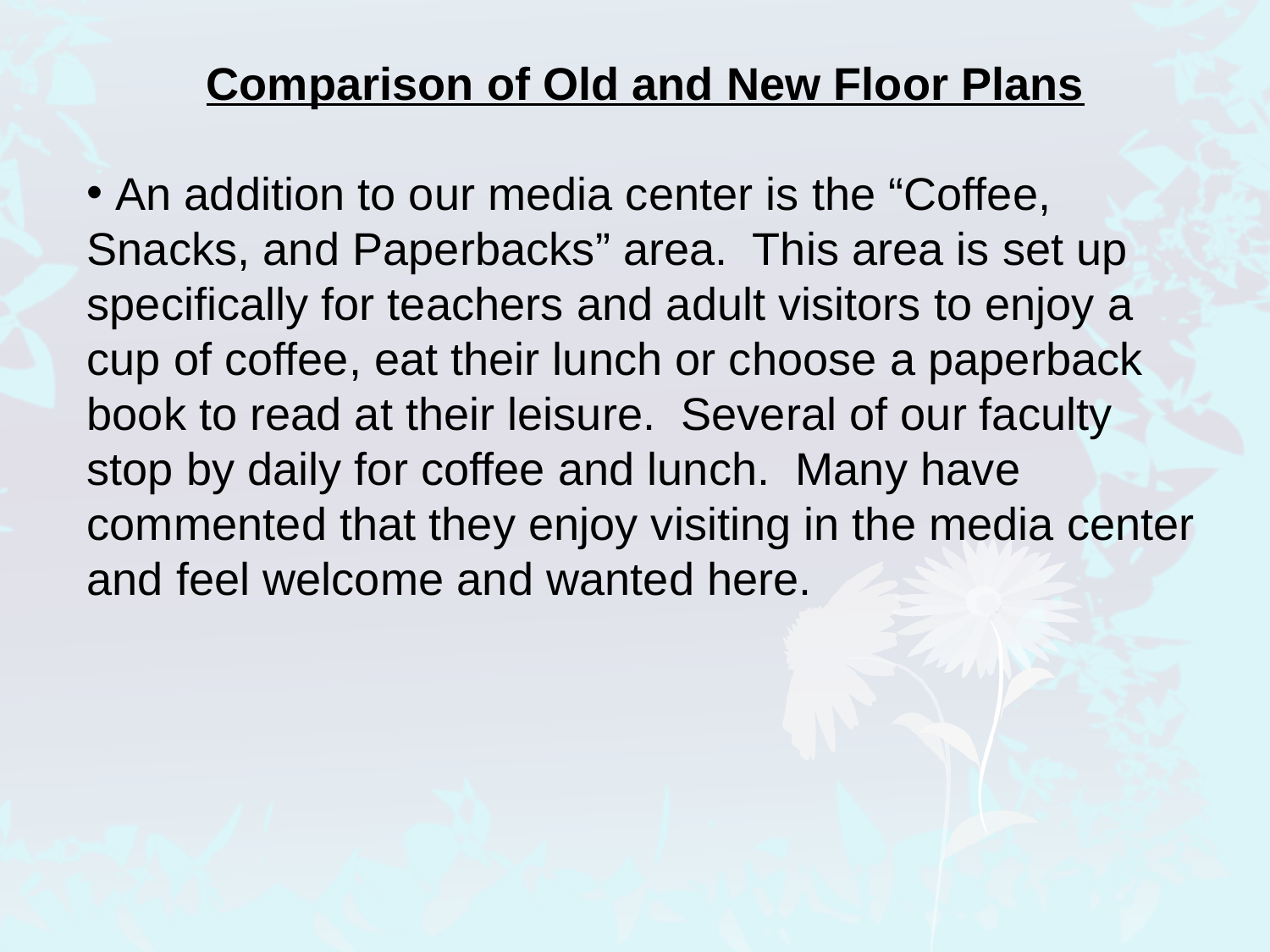

Comparison of Old and New Floor Plans

 An addition to our media center is the “Coffee, Snacks, and Paperbacks” area.  This area is set up specifically for teachers and adult visitors to enjoy a cup of coffee, eat their lunch or choose a paperback book to read at their leisure.  Several of our faculty stop by daily for coffee and lunch.  Many have commented that they enjoy visiting in the media center and feel welcome and wanted here.